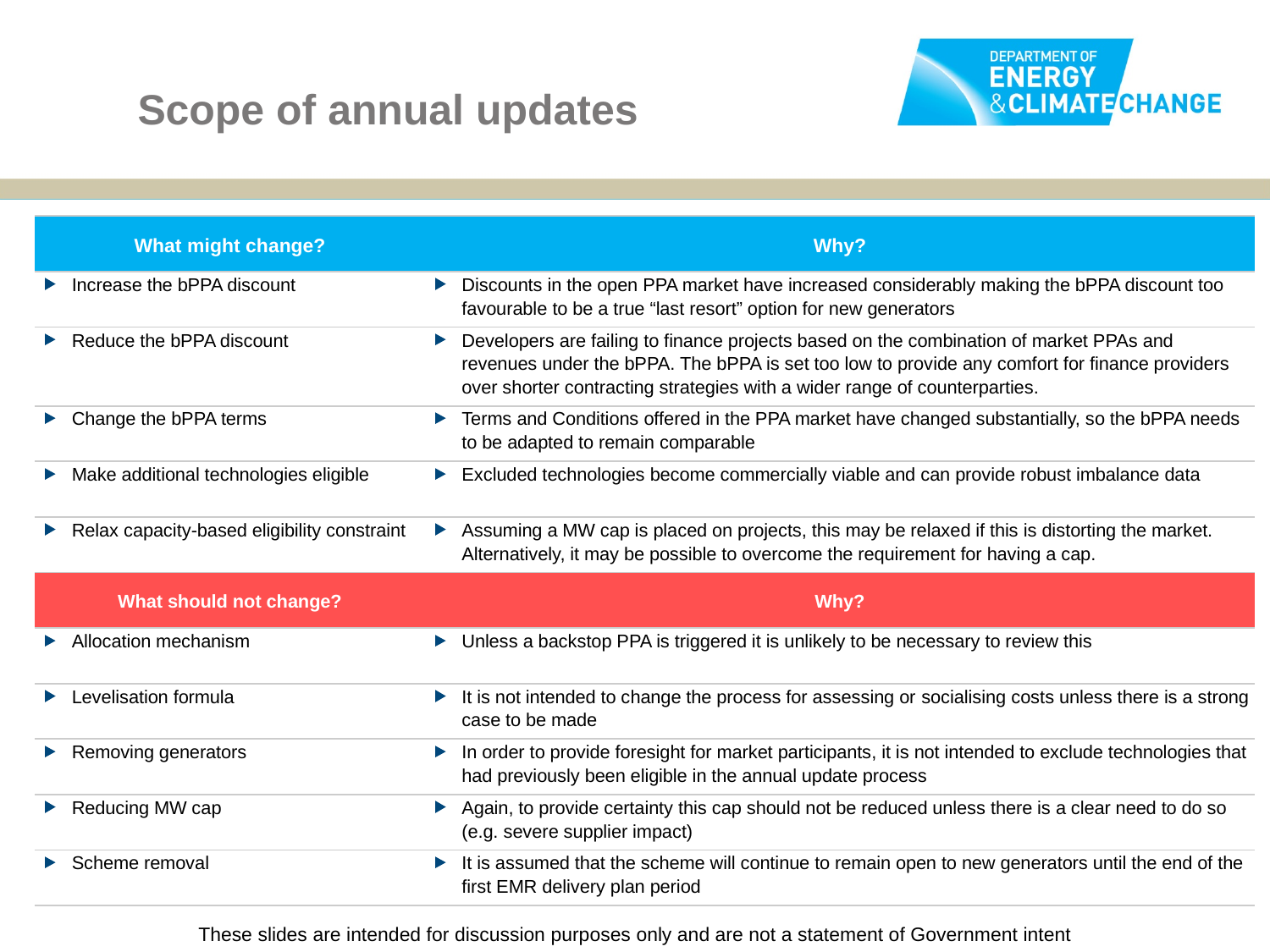

# Scope of annual updates
| What might change? | Why? |
| --- | --- |
| Increase the bPPA discount | Discounts in the open PPA market have increased considerably making the bPPA discount too favourable to be a true “last resort” option for new generators |
| Reduce the bPPA discount | Developers are failing to finance projects based on the combination of market PPAs and revenues under the bPPA. The bPPA is set too low to provide any comfort for finance providers over shorter contracting strategies with a wider range of counterparties. |
| Change the bPPA terms | Terms and Conditions offered in the PPA market have changed substantially, so the bPPA needs to be adapted to remain comparable |
| Make additional technologies eligible | Excluded technologies become commercially viable and can provide robust imbalance data |
| Relax capacity-based eligibility constraint | Assuming a MW cap is placed on projects, this may be relaxed if this is distorting the market. Alternatively, it may be possible to overcome the requirement for having a cap. |
| What should not change? | Why? |
| Allocation mechanism | Unless a backstop PPA is triggered it is unlikely to be necessary to review this |
| Levelisation formula | It is not intended to change the process for assessing or socialising costs unless there is a strong case to be made |
| Removing generators | In order to provide foresight for market participants, it is not intended to exclude technologies that had previously been eligible in the annual update process |
| Reducing MW cap | Again, to provide certainty this cap should not be reduced unless there is a clear need to do so (e.g. severe supplier impact) |
| Scheme removal | It is assumed that the scheme will continue to remain open to new generators until the end of the first EMR delivery plan period |
These slides are intended for discussion purposes only and are not a statement of Government intent